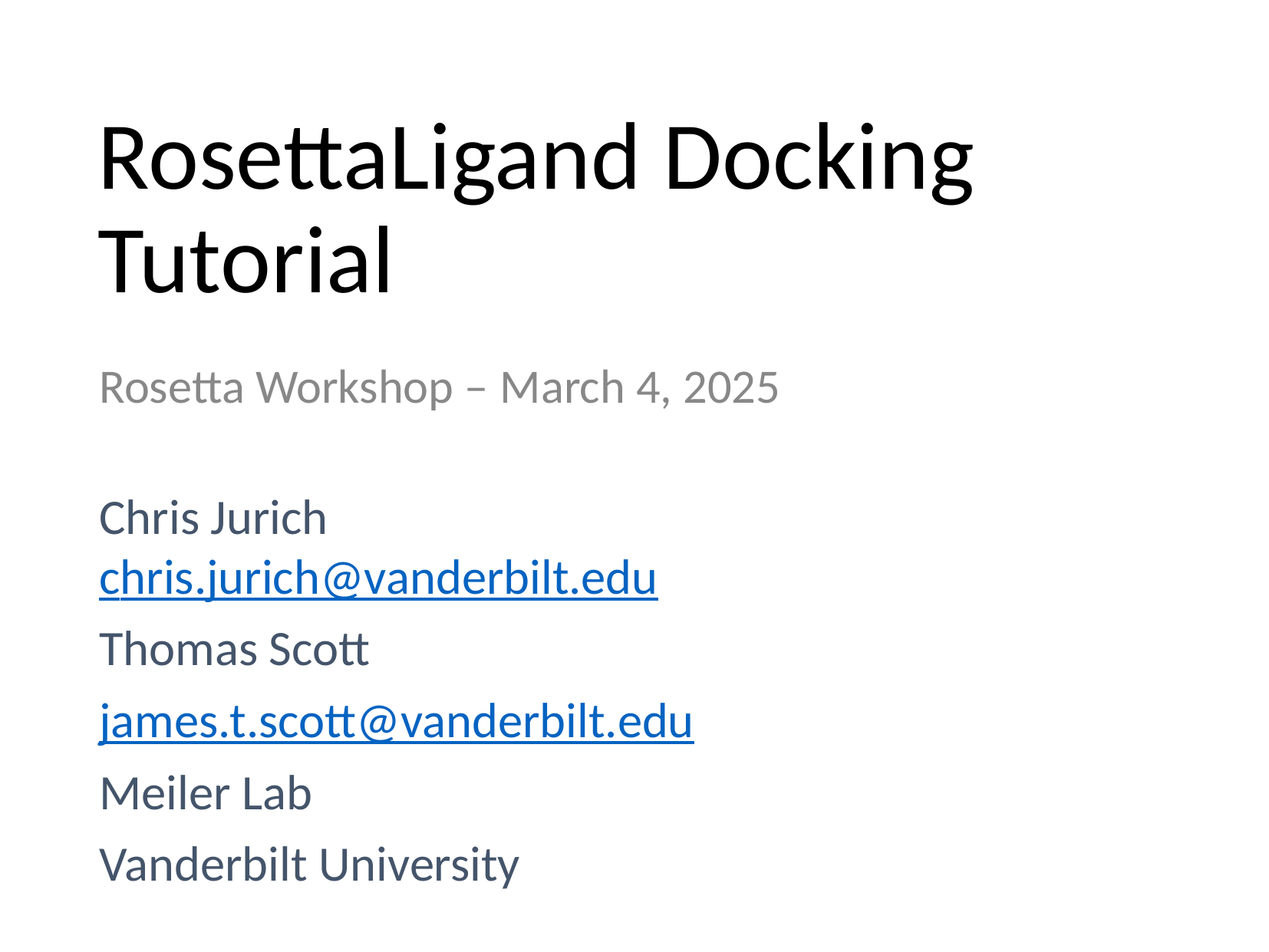

# RosettaLigand Docking Tutorial
Rosetta Workshop – March 4, 2025
Chris Jurich
chris.jurich@vanderbilt.edu
Thomas Scott
james.t.scott@vanderbilt.edu
Meiler Lab
Vanderbilt University